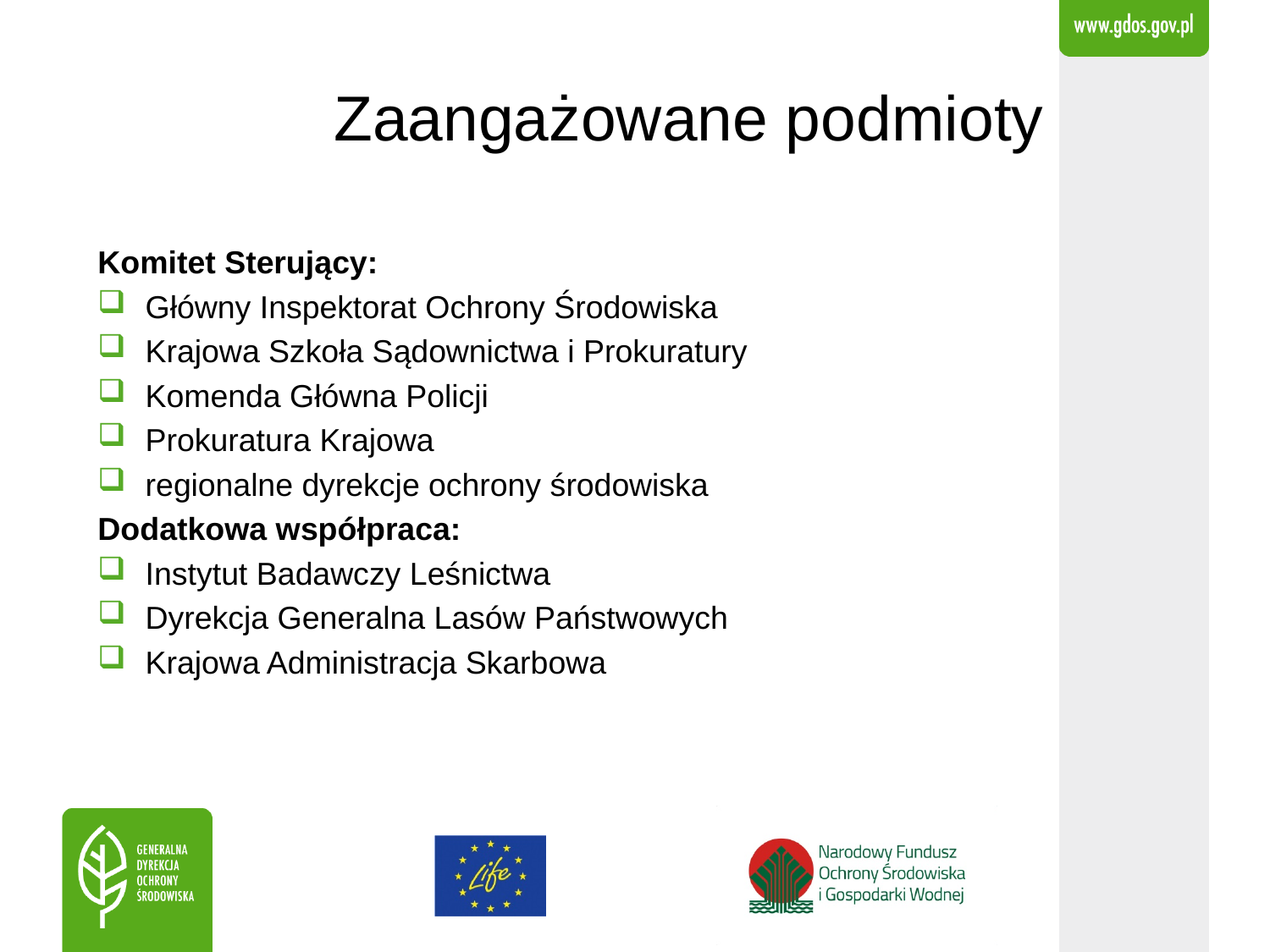

# Zaangażowane podmioty
Komitet Sterujący:
Główny Inspektorat Ochrony Środowiska
Krajowa Szkoła Sądownictwa i Prokuratury
Komenda Główna Policji
Prokuratura Krajowa
regionalne dyrekcje ochrony środowiska
Dodatkowa współpraca:
Instytut Badawczy Leśnictwa
Dyrekcja Generalna Lasów Państwowych
Krajowa Administracja Skarbowa